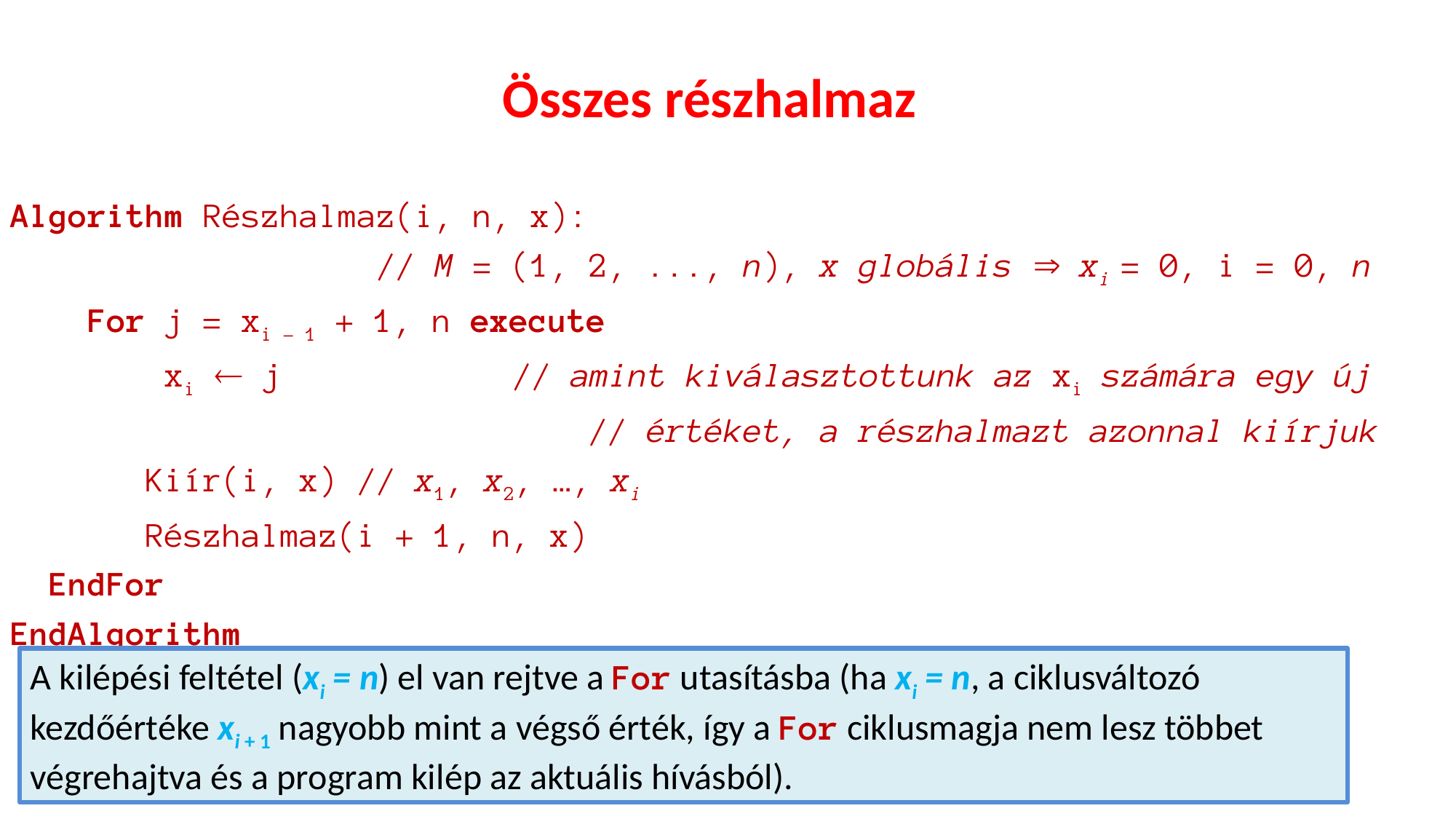

# Összes részhalmaz
Algorithm Részhalmaz(i, n, x):
                   // M = (1, 2, ..., n), x globális ⇒ xi = 0, i = 0, n
    For j = xi - 1 + 1, n execute
        xi ← j            // amint kiválasztottunk az xi számára egy új
                              // értéket, a részhalmazt azonnal kiírjuk
       Kiír(i, x) // x1, x2, …, xi
       Részhalmaz(i + 1, n, x)
  EndFor
EndAlgorithm

A kilépési feltétel (xi = n) el van rejtve a For utasításba (ha xi = n, a ciklusváltozó kezdőértéke xi + 1 nagyobb mint a végső érték, így a For ciklusmagja nem lesz többet végrehajtva és a program kilép az aktuális hívásból).